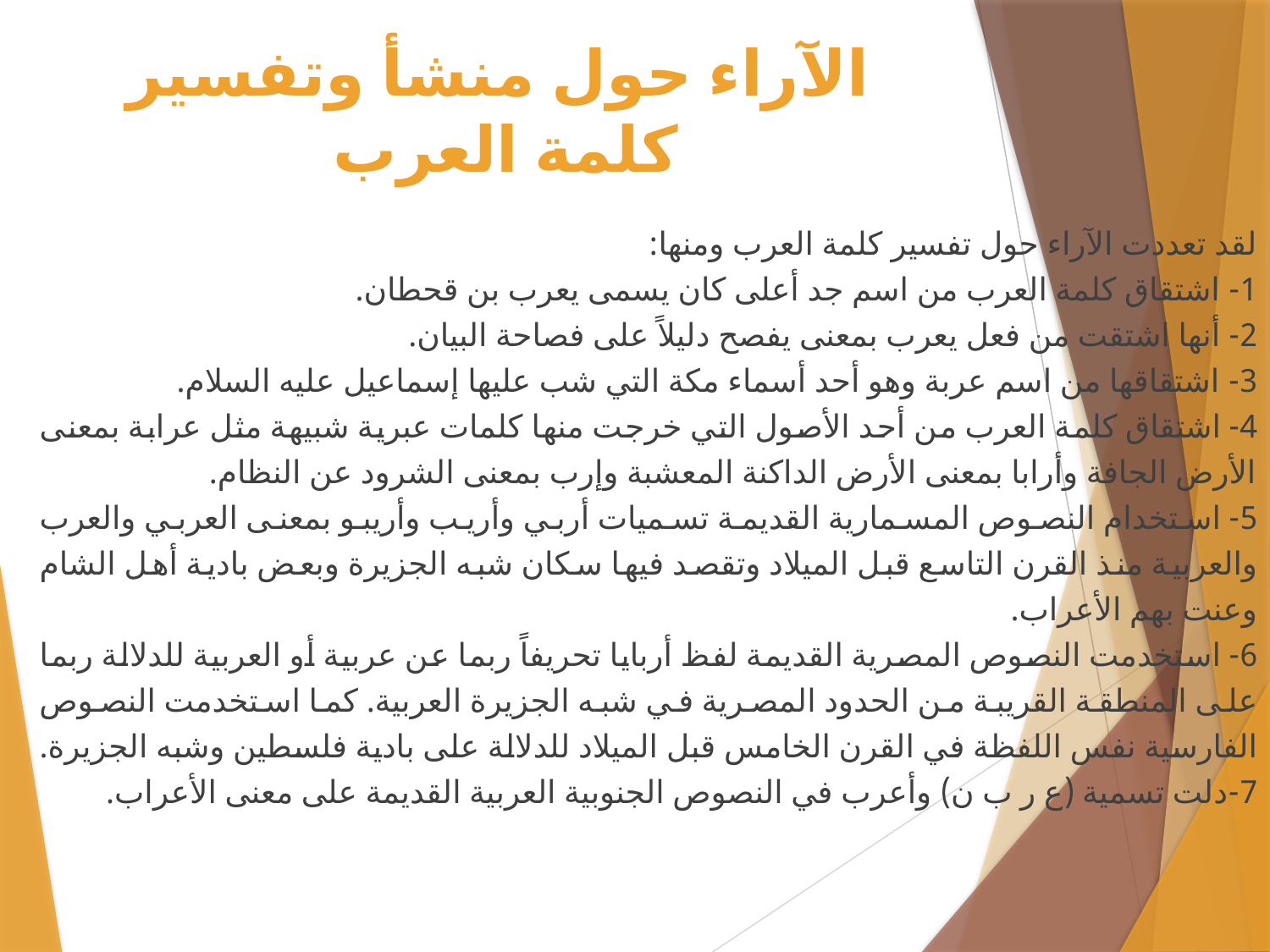

الآراء حول منشأ وتفسير كلمة العرب
لقد تعددت الآراء حول تفسير كلمة العرب ومنها:
1- اشتقاق كلمة العرب من اسم جد أعلى كان يسمى يعرب بن قحطان.
2- أنها اشتقت من فعل يعرب بمعنى يفصح دليلاً على فصاحة البيان.
3- اشتقاقها من اسم عربة وهو أحد أسماء مكة التي شب عليها إسماعيل عليه السلام.
4- اشتقاق كلمة العرب من أحد الأصول التي خرجت منها كلمات عبرية شبيهة مثل عرابة بمعنى الأرض الجافة وأرابا بمعنى الأرض الداكنة المعشبة وإرب بمعنى الشرود عن النظام.
5- استخدام النصوص المسمارية القديمة تسميات أربي وأريب وأريبو بمعنى العربي والعرب والعربية منذ القرن التاسع قبل الميلاد وتقصد فيها سكان شبه الجزيرة وبعض بادية أهل الشام وعنت بهم الأعراب.
6- استخدمت النصوص المصرية القديمة لفظ أربايا تحريفاً ربما عن عربية أو العربية للدلالة ربما على المنطقة القريبة من الحدود المصرية في شبه الجزيرة العربية. كما استخدمت النصوص الفارسية نفس اللفظة في القرن الخامس قبل الميلاد للدلالة على بادية فلسطين وشبه الجزيرة.
7-دلت تسمية (ع ر ب ن) وأعرب في النصوص الجنوبية العربية القديمة على معنى الأعراب.